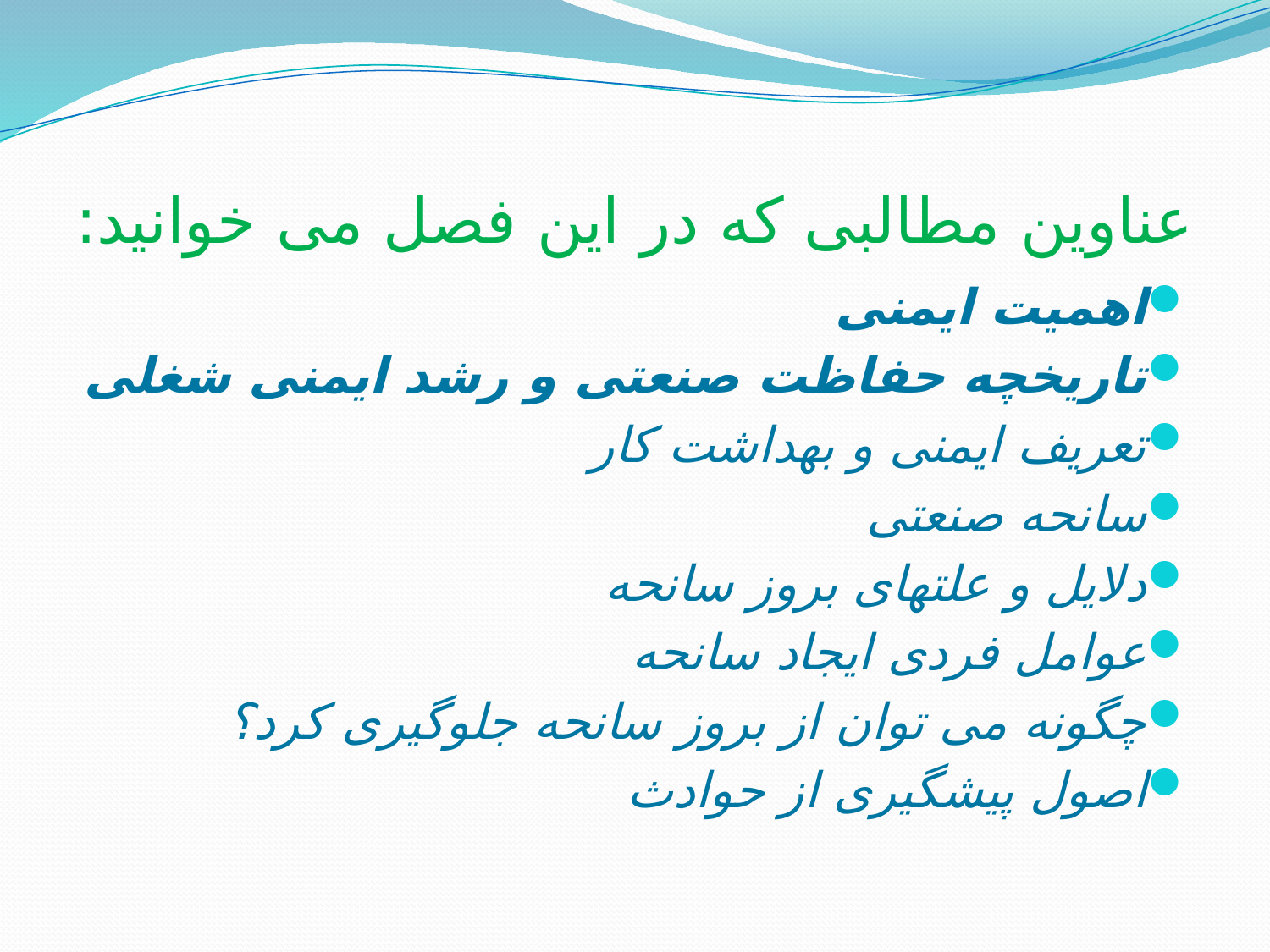

# عناوین مطالبی که در این فصل می خوانید:
اهمیت ایمنی
تاریخچه حفاظت صنعتی و رشد ایمنی شغلی
تعریف ایمنی و بهداشت کار
سانحه صنعتی
دلایل و علتهای بروز سانحه
عوامل فردی ایجاد سانحه
چگونه می توان از بروز سانحه جلوگیری کرد؟
اصول پیشگیری از حوادث